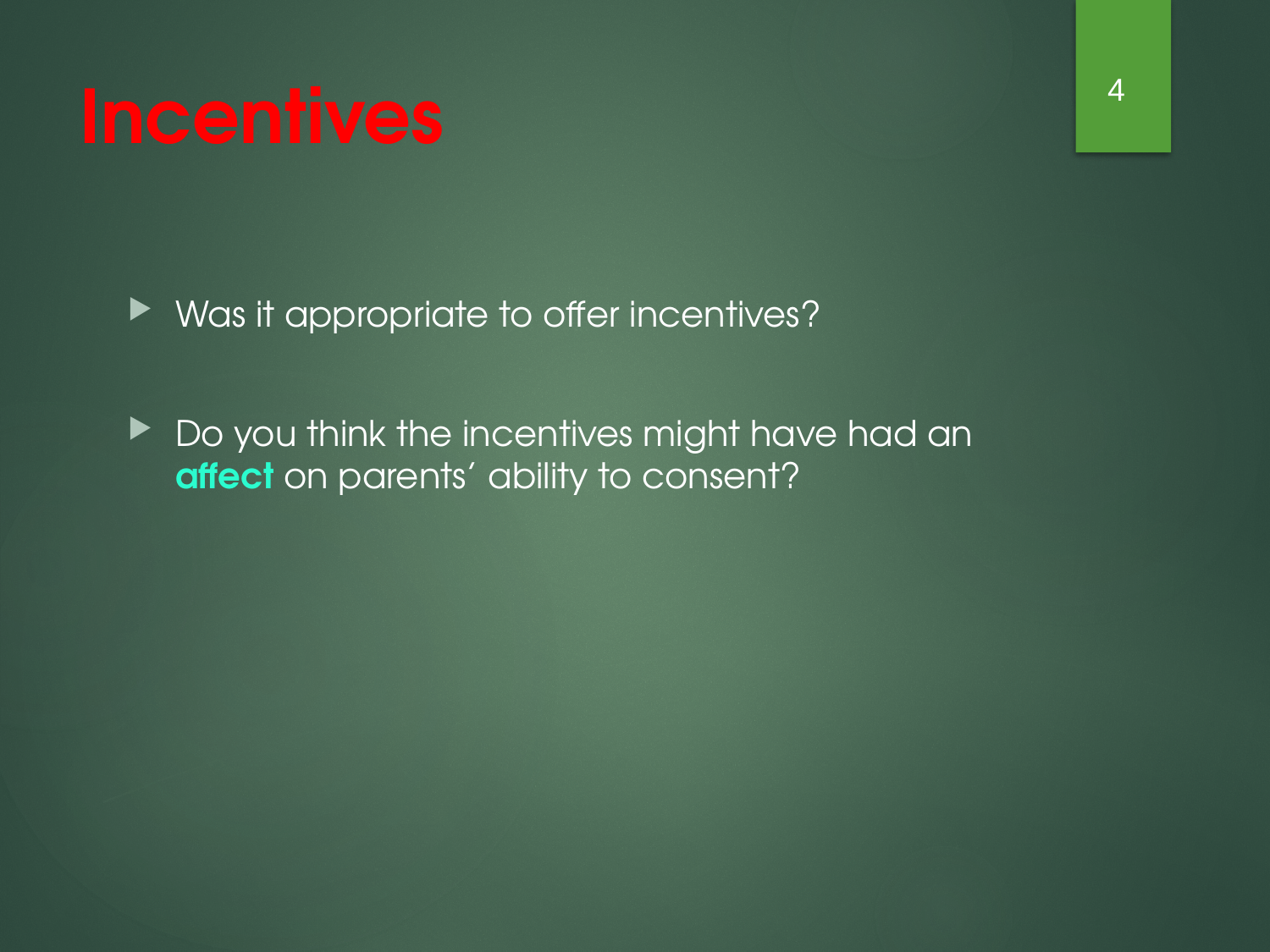

# Incentives
4
Was it appropriate to offer incentives?

Do you think the incentives might have had an affect on parents’ ability to consent?